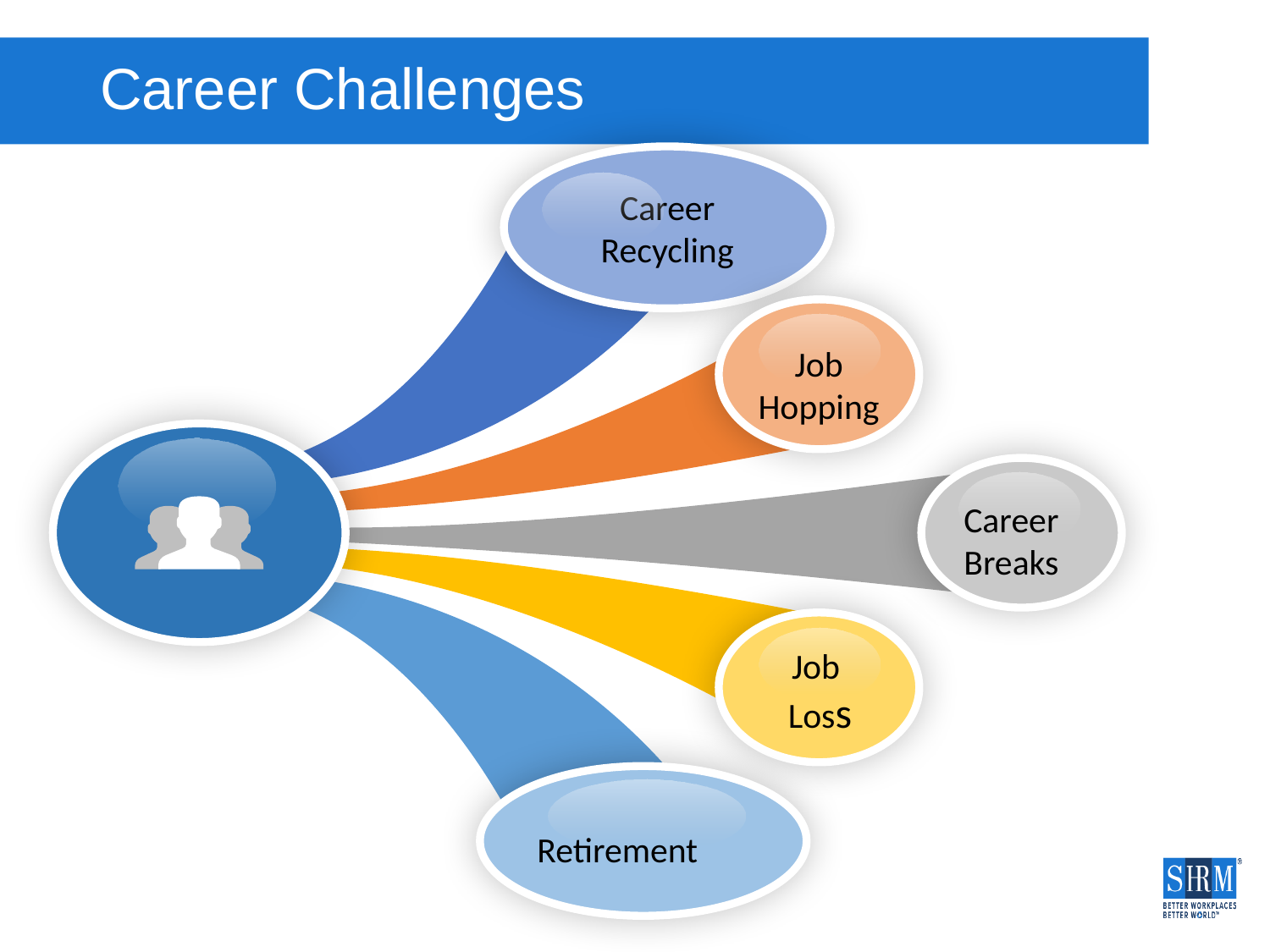

# Career Challenges
Career Recycling

Job
Hopping

Career
Breaks

Job
Loss

Retirement